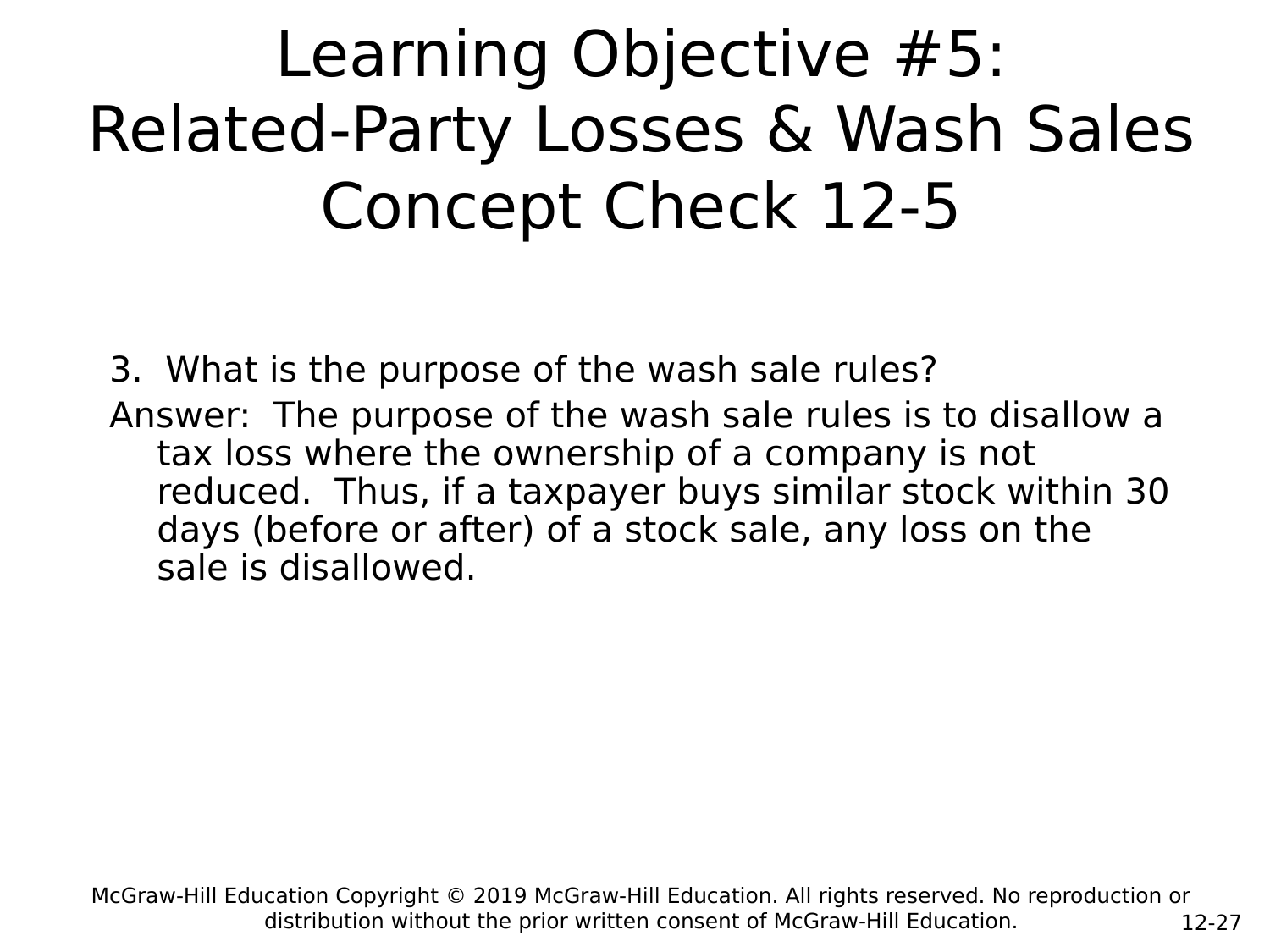

Learning Objective #5:
Related-Party Losses & Wash Sales
Concept Check 12-5

3.  What is the purpose of the wash sale rules?
Answer:  The purpose of the wash sale rules is to disallow a tax loss where the ownership of a company is not reduced.  Thus, if a taxpayer buys similar stock within 30 days (before or after) of a stock sale, any loss on the sale is disallowed.
McGraw-Hill Education Copyright © 2019 McGraw-Hill Education. All rights reserved. No reproduction or distribution without the prior written consent of McGraw-Hill Education.
12-27